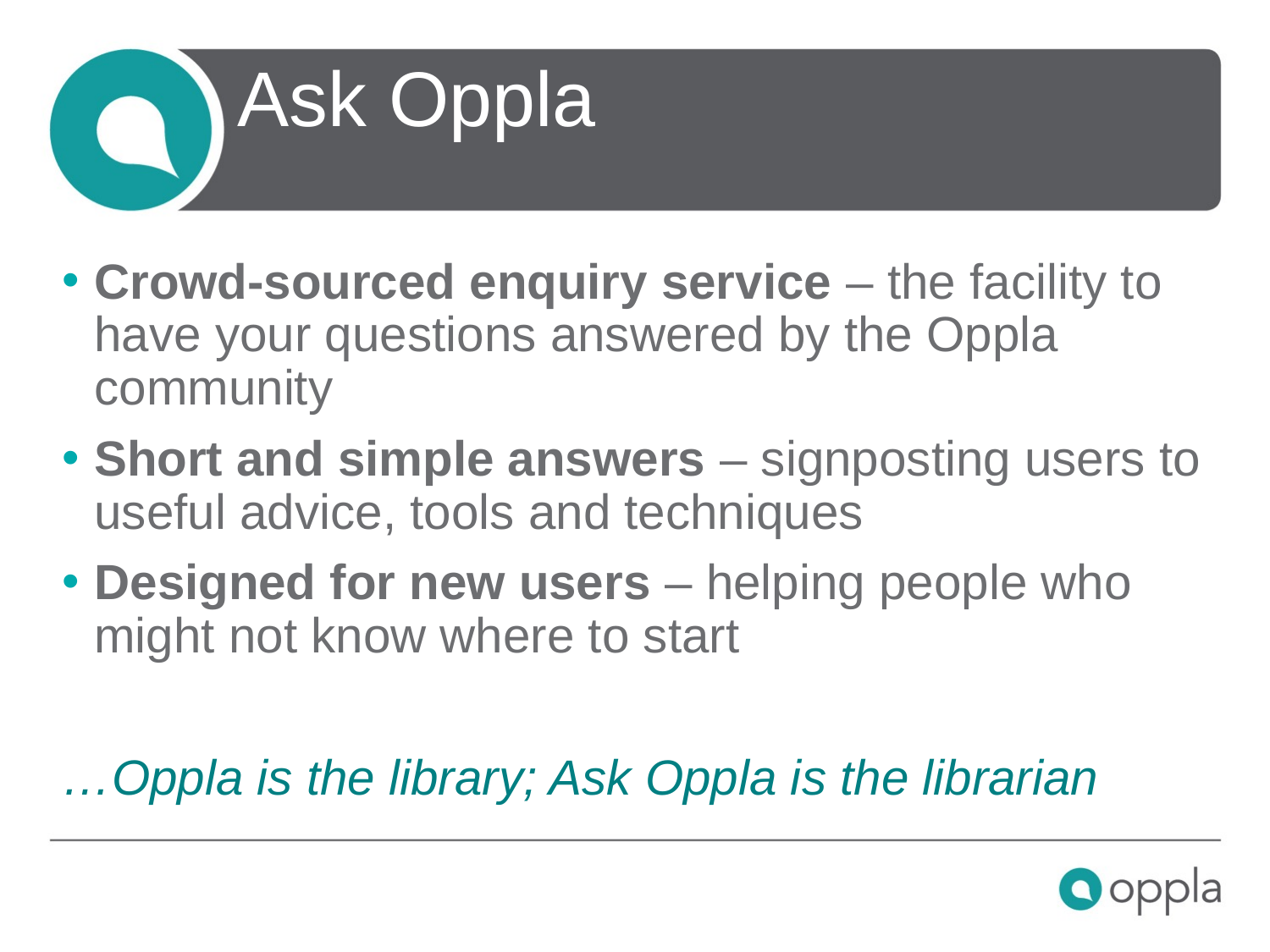

# Ask Oppla
Crowd-sourced enquiry service – the facility to have your questions answered by the Oppla community
Short and simple answers – signposting users to useful advice, tools and techniques
Designed for new users – helping people who might not know where to start

…Oppla is the library; Ask Oppla is the librarian